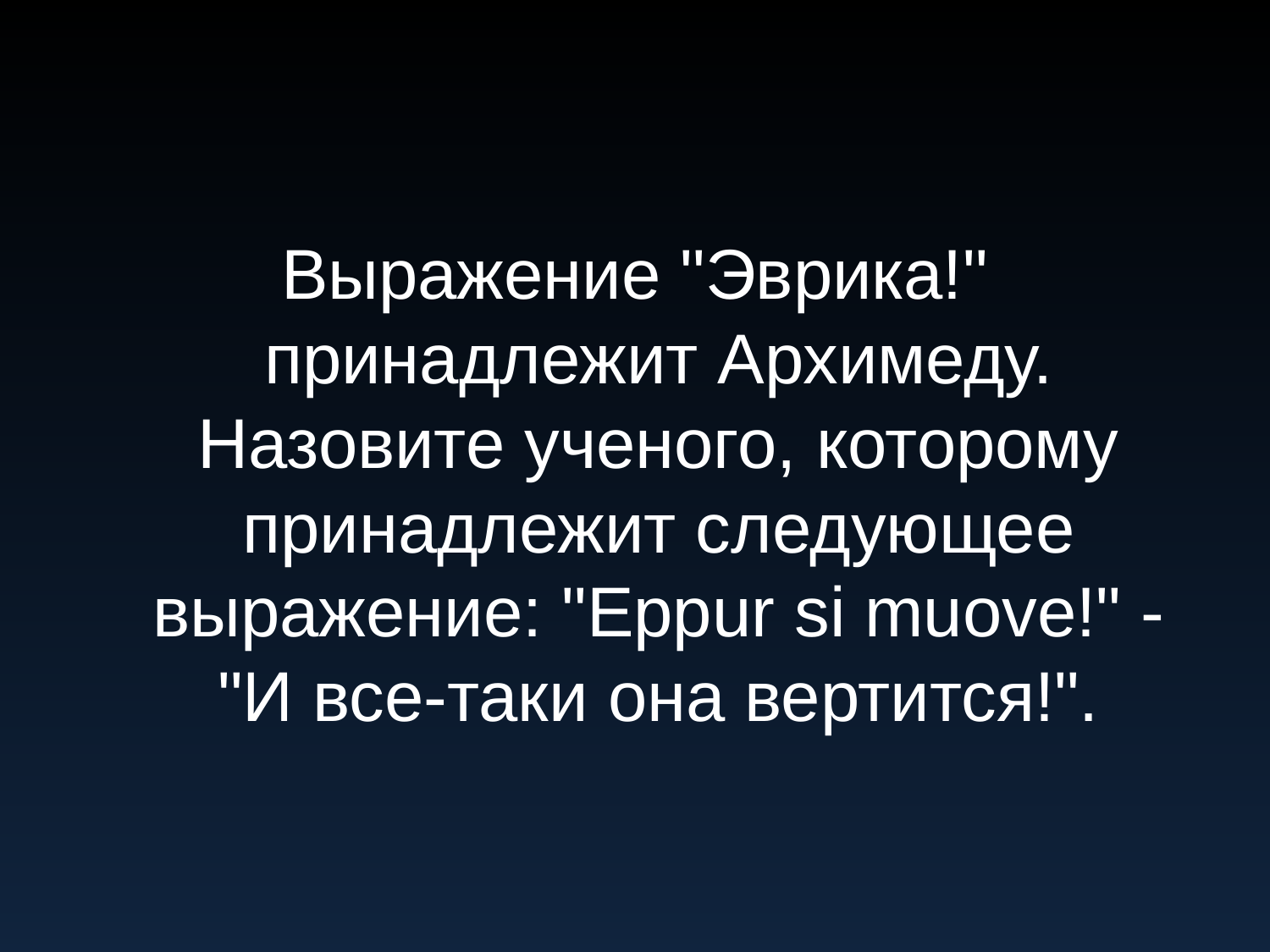

#
Выражение "Эврика!" принадлежит Архимеду. Назовите ученого, которому принадлежит следующее выражение: "Eppur si muove!" - "И все-таки она вертится!".